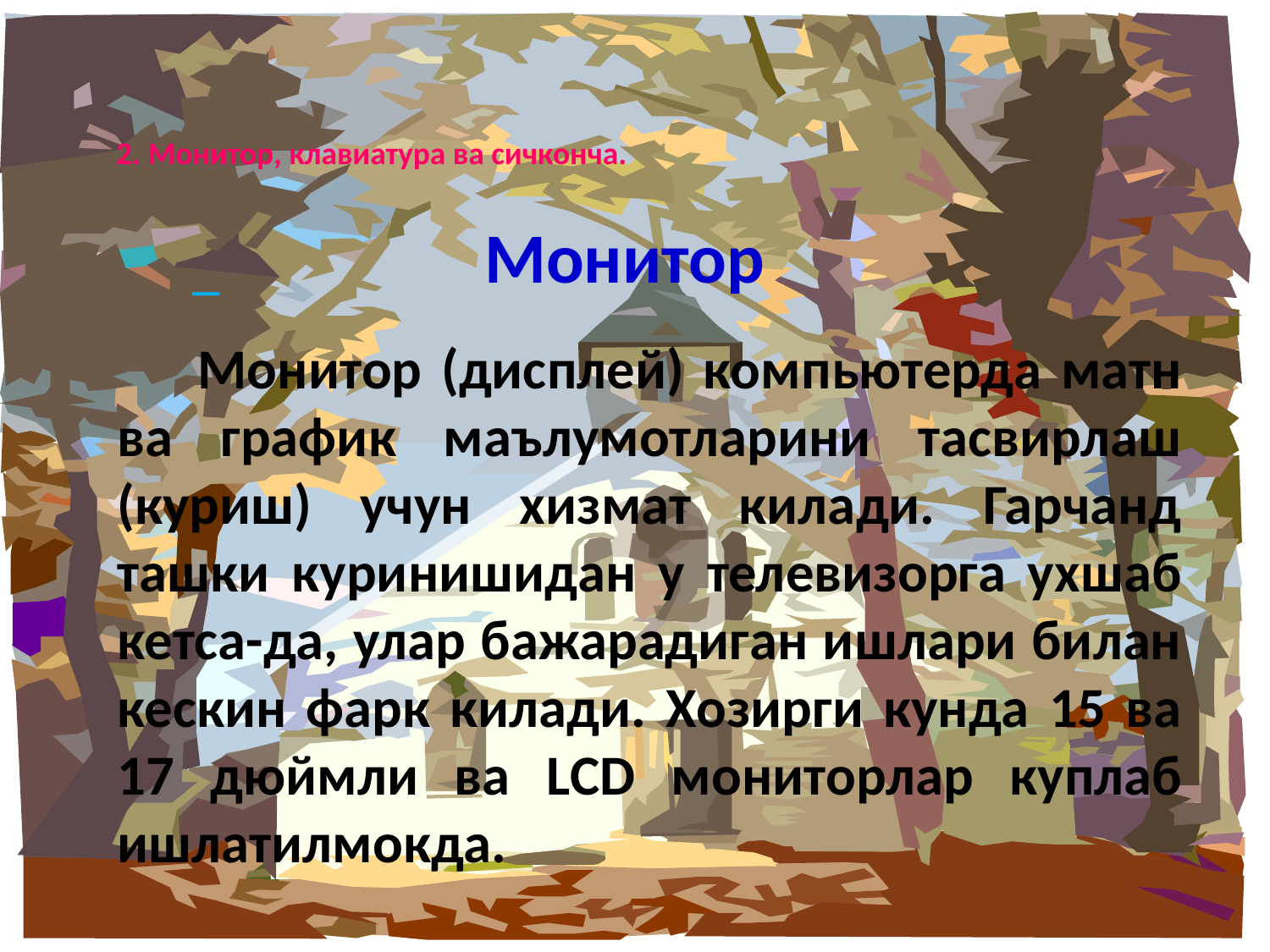

2. Монитор, клавиатура ва сичконча.
# Монитор

     Монитор (дисплей) компьютерда матн ва график маълумотларини тасвирлаш (куриш) учун хизмат килади. Гарчанд ташки куринишидан у телевизорга ухшаб кетса-да, улар бажарадиган ишлари билан кескин фарк килади. Хозирги кунда 15 ва 17 дюймли ва LCD мониторлар куплаб ишлатилмокда.